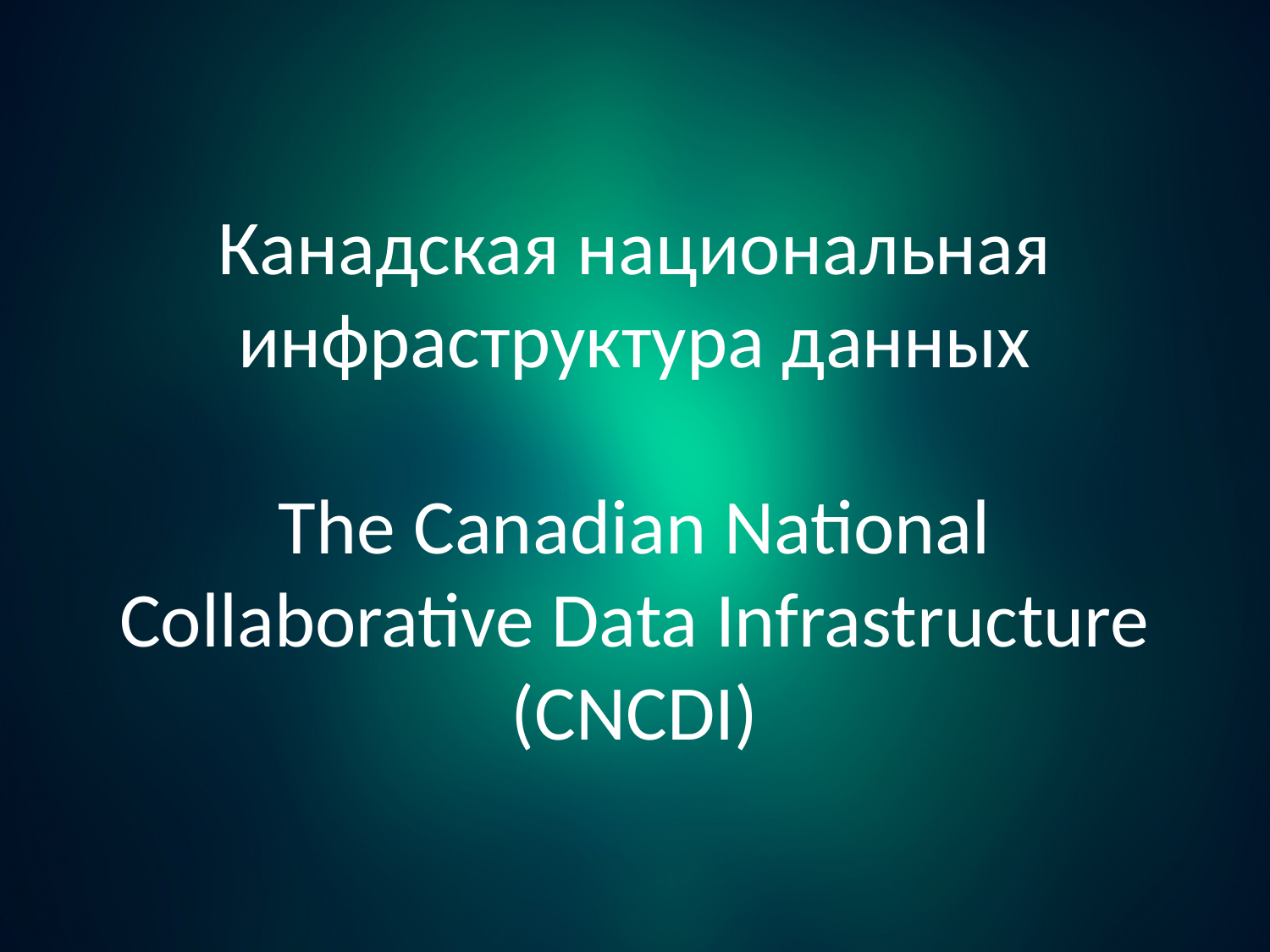

# Канадская национальная инфраструктура данных The Canadian National Collaborative Data Infrastructure (CNCDI)